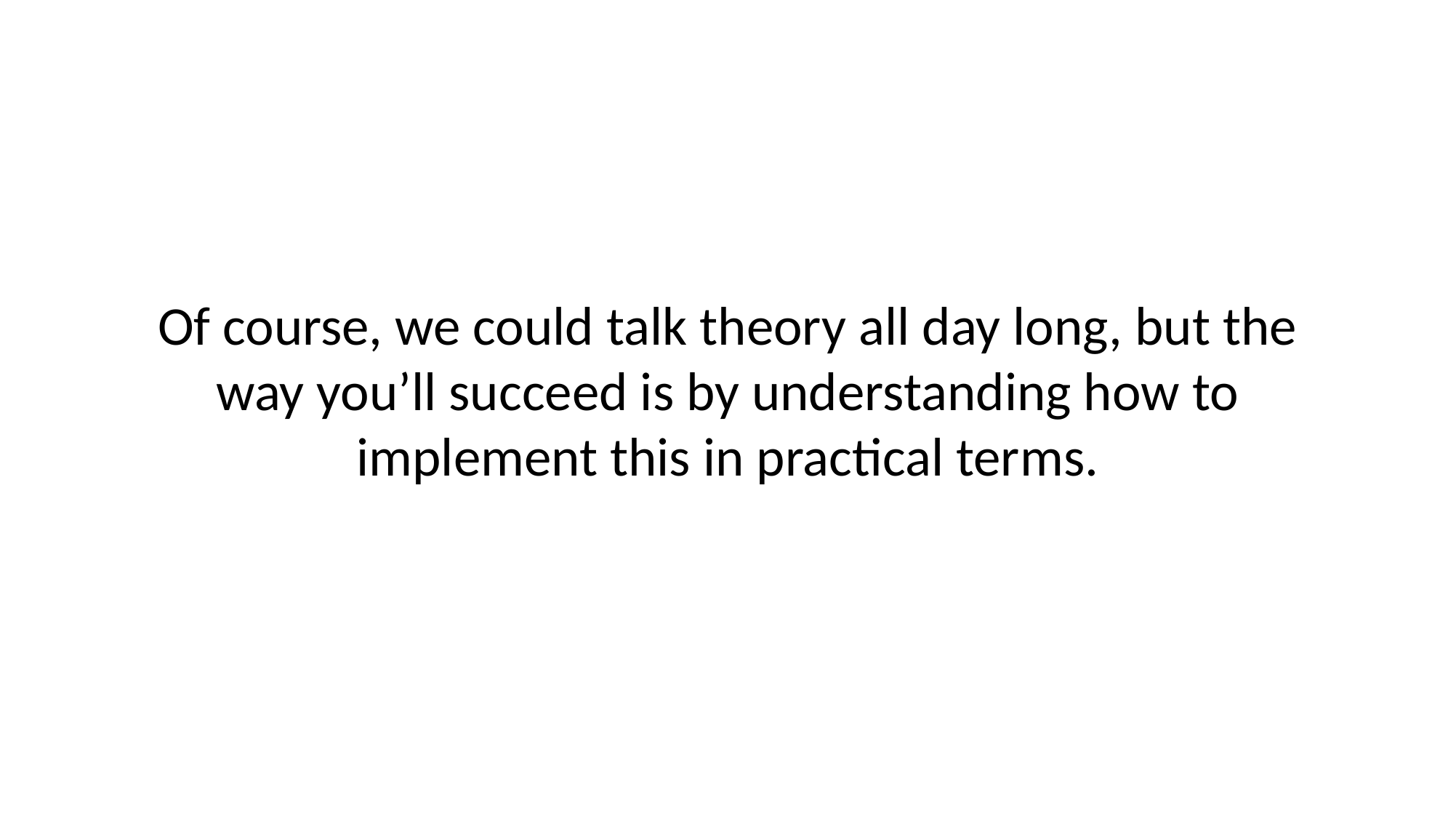

# Of course, we could talk theory all day long, but the way you’ll succeed is by understanding how to implement this in practical terms.